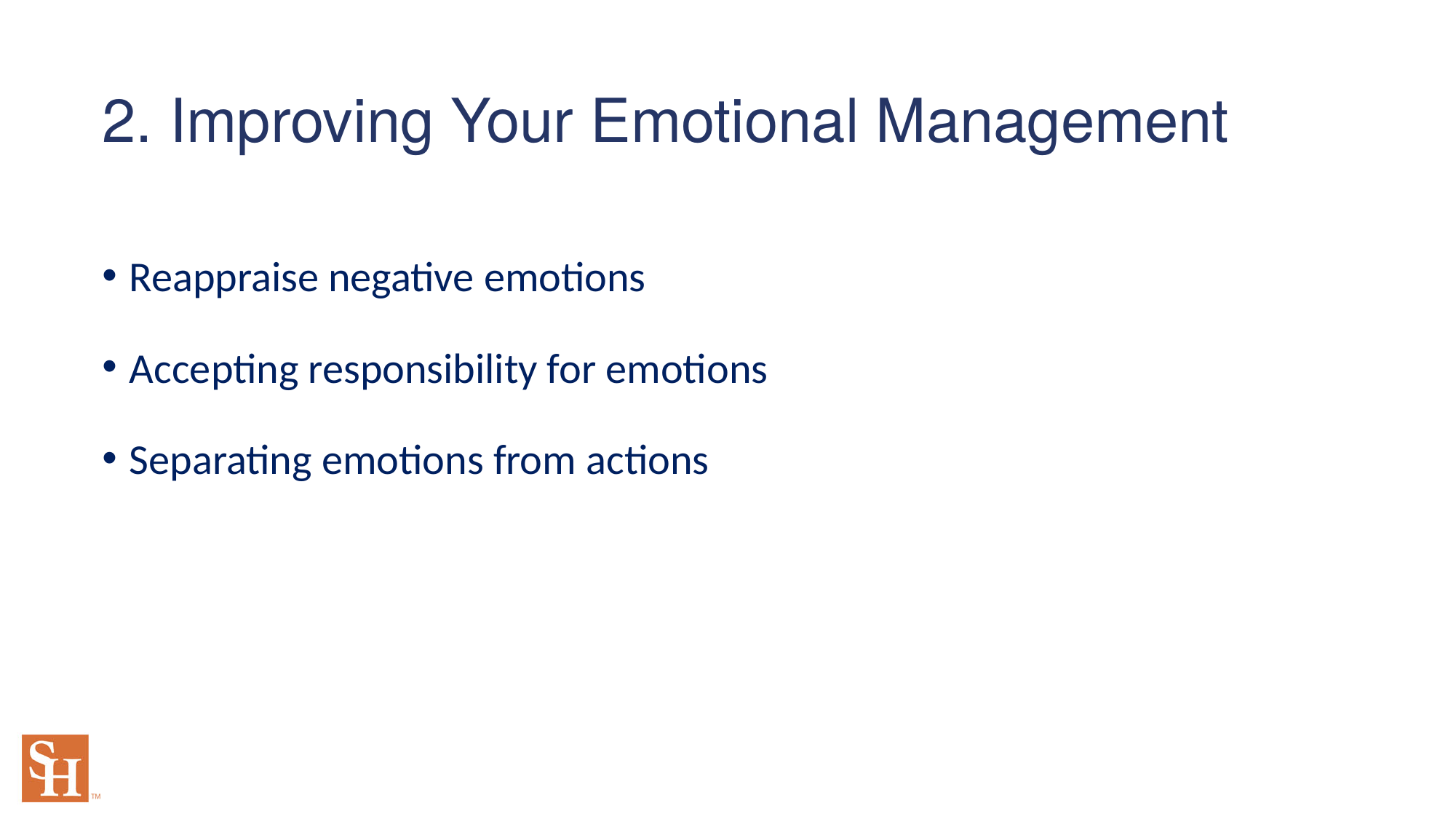

# 2. Improving Your Emotional Management
Reappraise negative emotions
Accepting responsibility for emotions
Separating emotions from actions